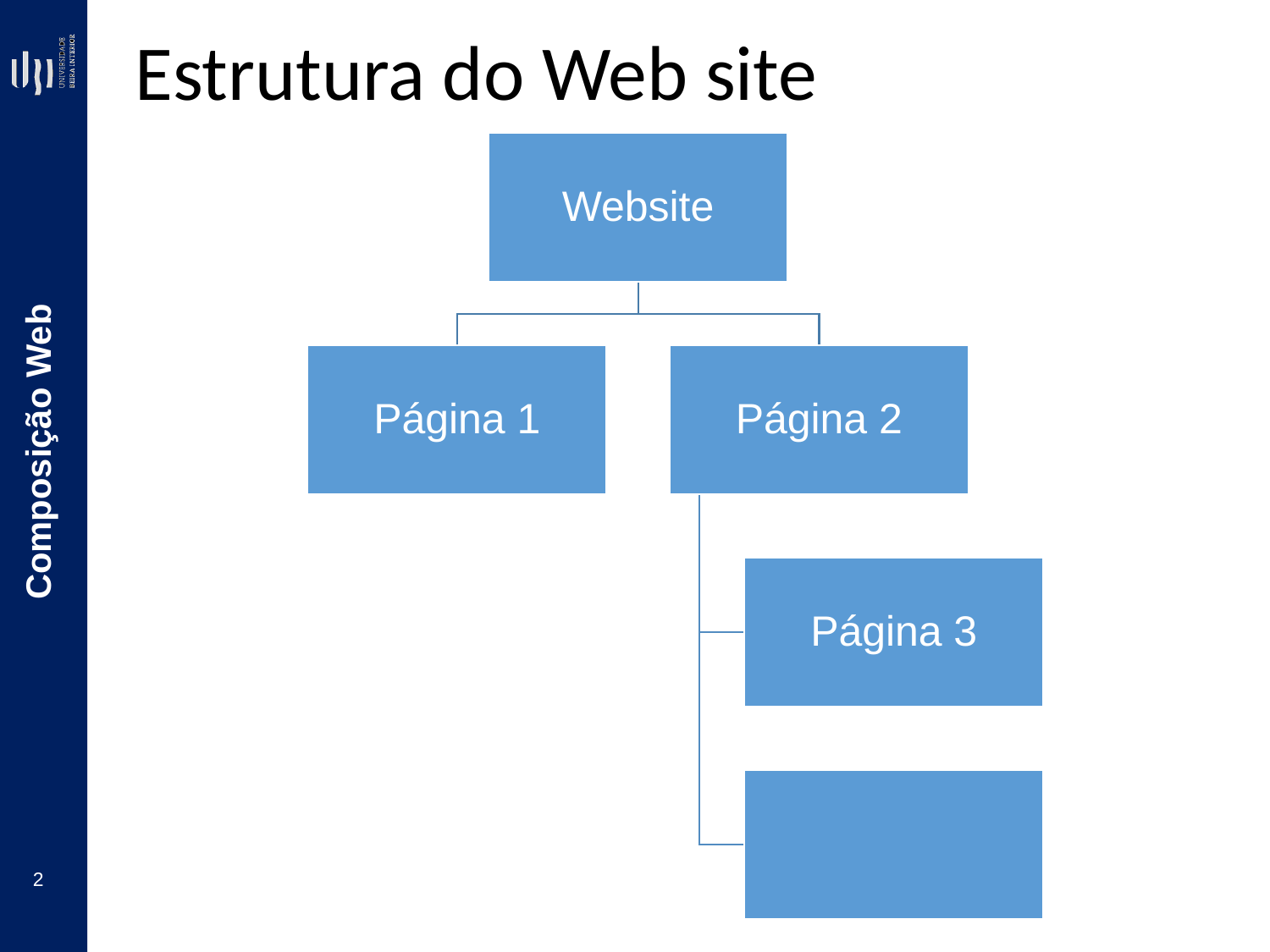

# Estrutura do Web site
Website
Página 1
Página 2
Página 3